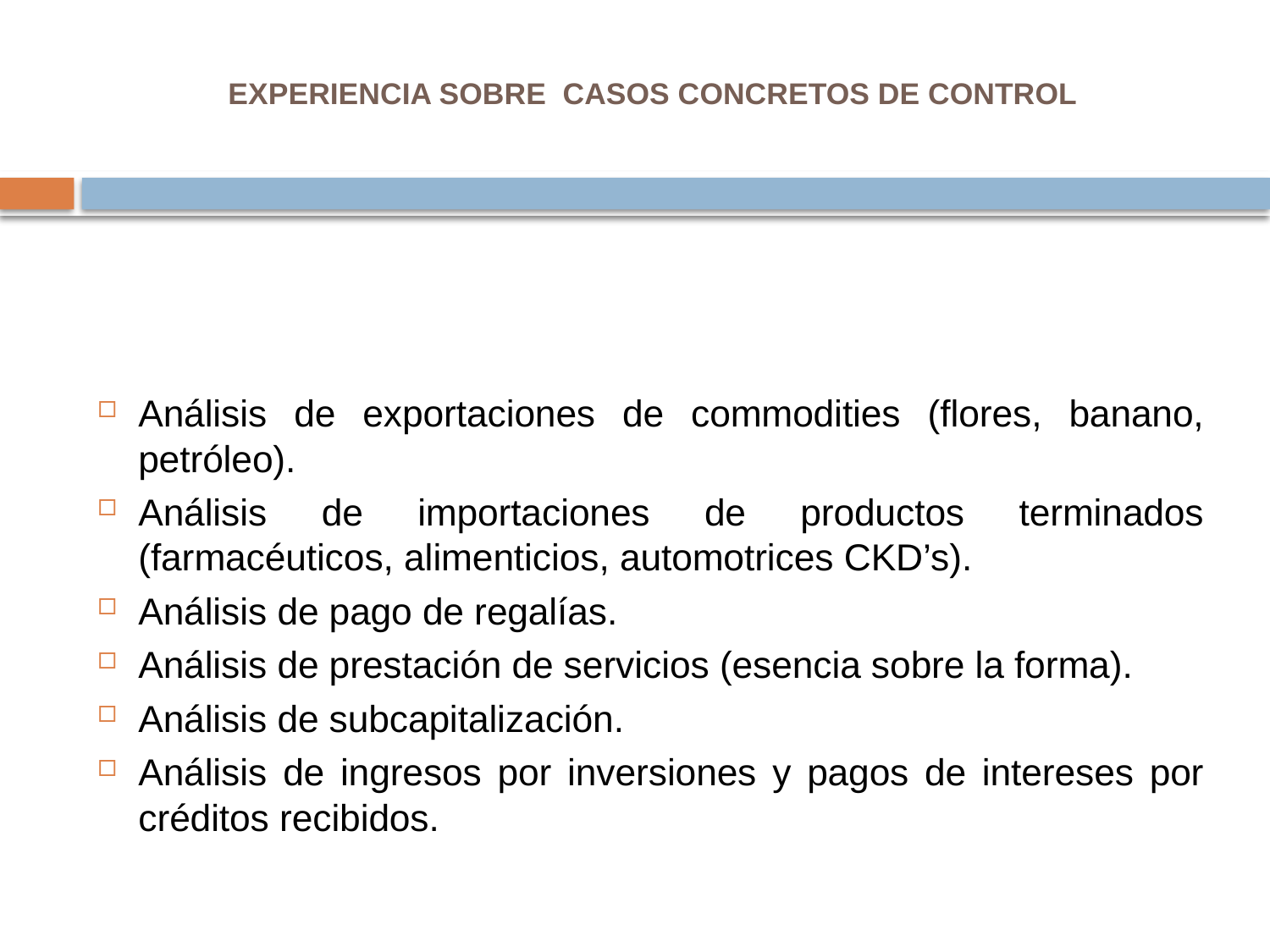

# EXPERIENCIA SOBRE  CASOS CONCRETOS DE CONTROL

Análisis de exportaciones de commodities (flores, banano, petróleo).
Análisis de importaciones de productos terminados (farmacéuticos, alimenticios, automotrices CKD’s).
Análisis de pago de regalías.
Análisis de prestación de servicios (esencia sobre la forma).
Análisis de subcapitalización.
Análisis de ingresos por inversiones y pagos de intereses por créditos recibidos.